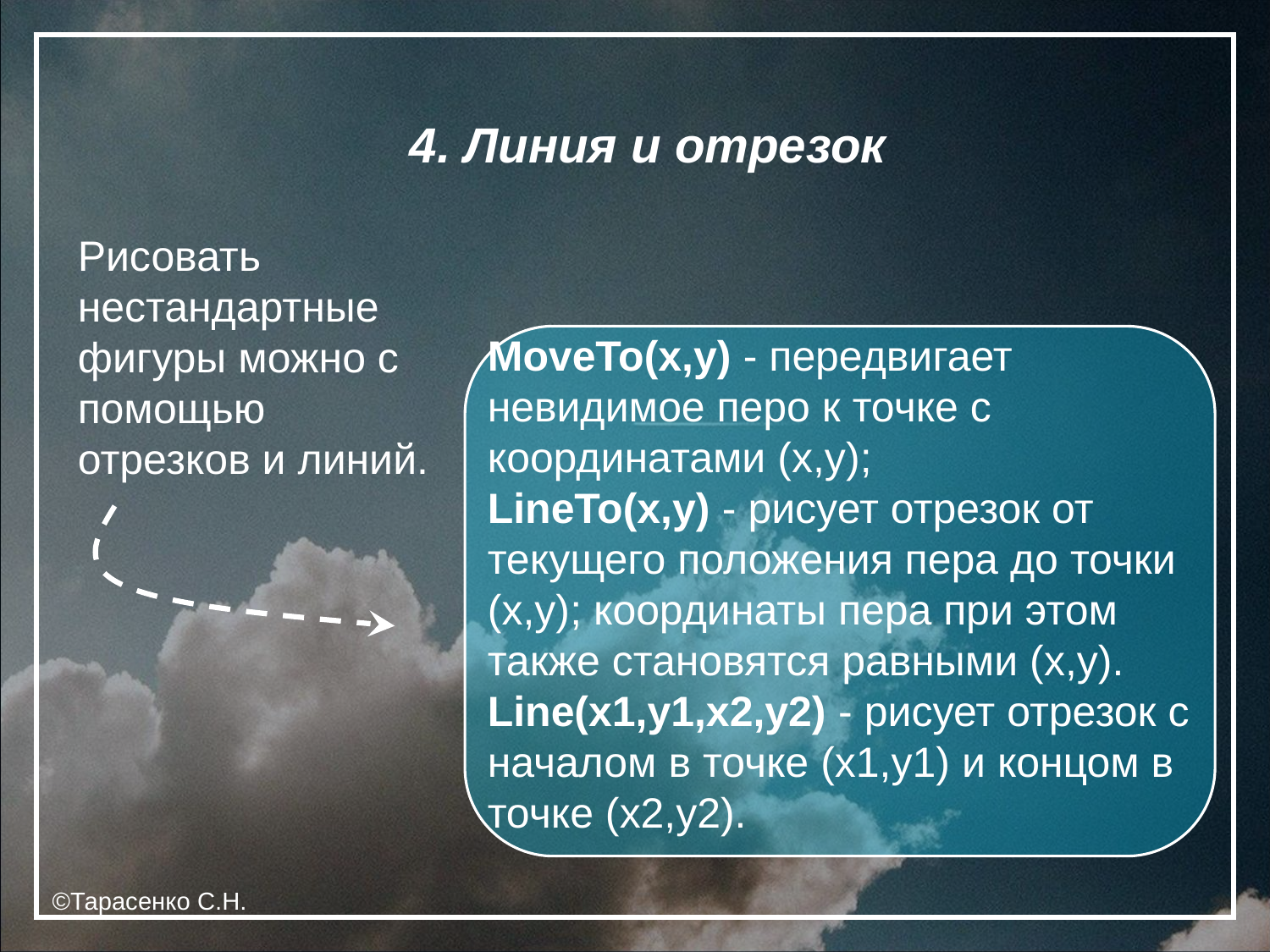

# 4. Линия и отрезок
Рисовать нестандартные фигуры можно с помощью отрезков и линий.
MoveTo(x,y) - передвигает невидимое перо к точке с координатами (x,y);
LineTo(x,y) - рисует отрезок от текущего положения пера до точки (x,y); координаты пера при этом также становятся равными (x,y).
Line(x1,y1,x2,y2) - рисует отрезок с началом в точке (x1,y1) и концом в точке (x2,y2).